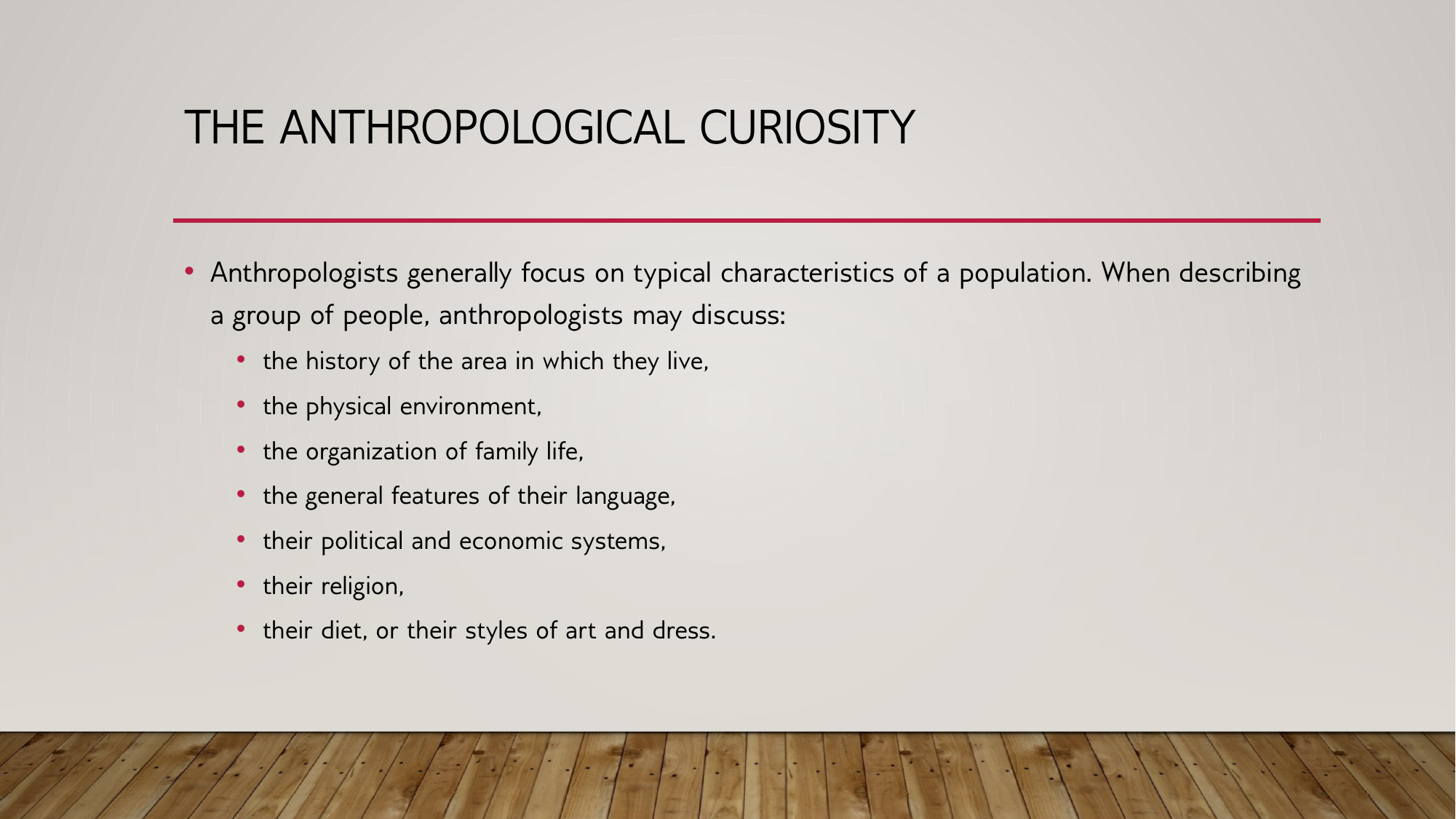

# The Anthropological Curiosity
Anthropologists generally focus on typical characteristics of a population. When describing a group of people, anthropologists may discuss:
the history of the area in which they live,
the physical environment,
the organization of family life,
the general features of their language,
their political and economic systems,
their religion,
their diet, or their styles of art and dress.